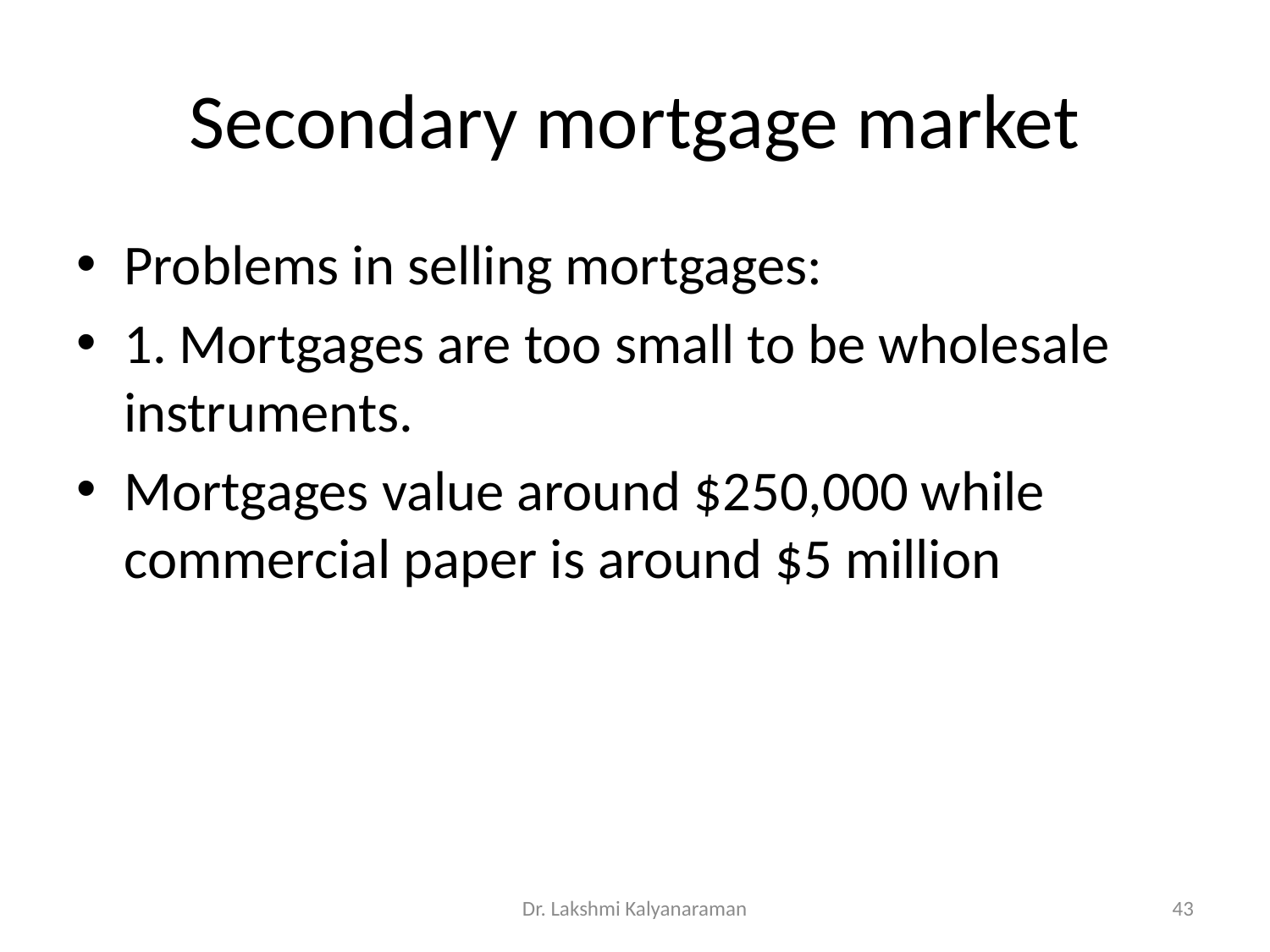

# Secondary mortgage market
Problems in selling mortgages:
1. Mortgages are too small to be wholesale instruments.
Mortgages value around $250,000 while commercial paper is around $5 million

Dr. Lakshmi Kalyanaraman
43